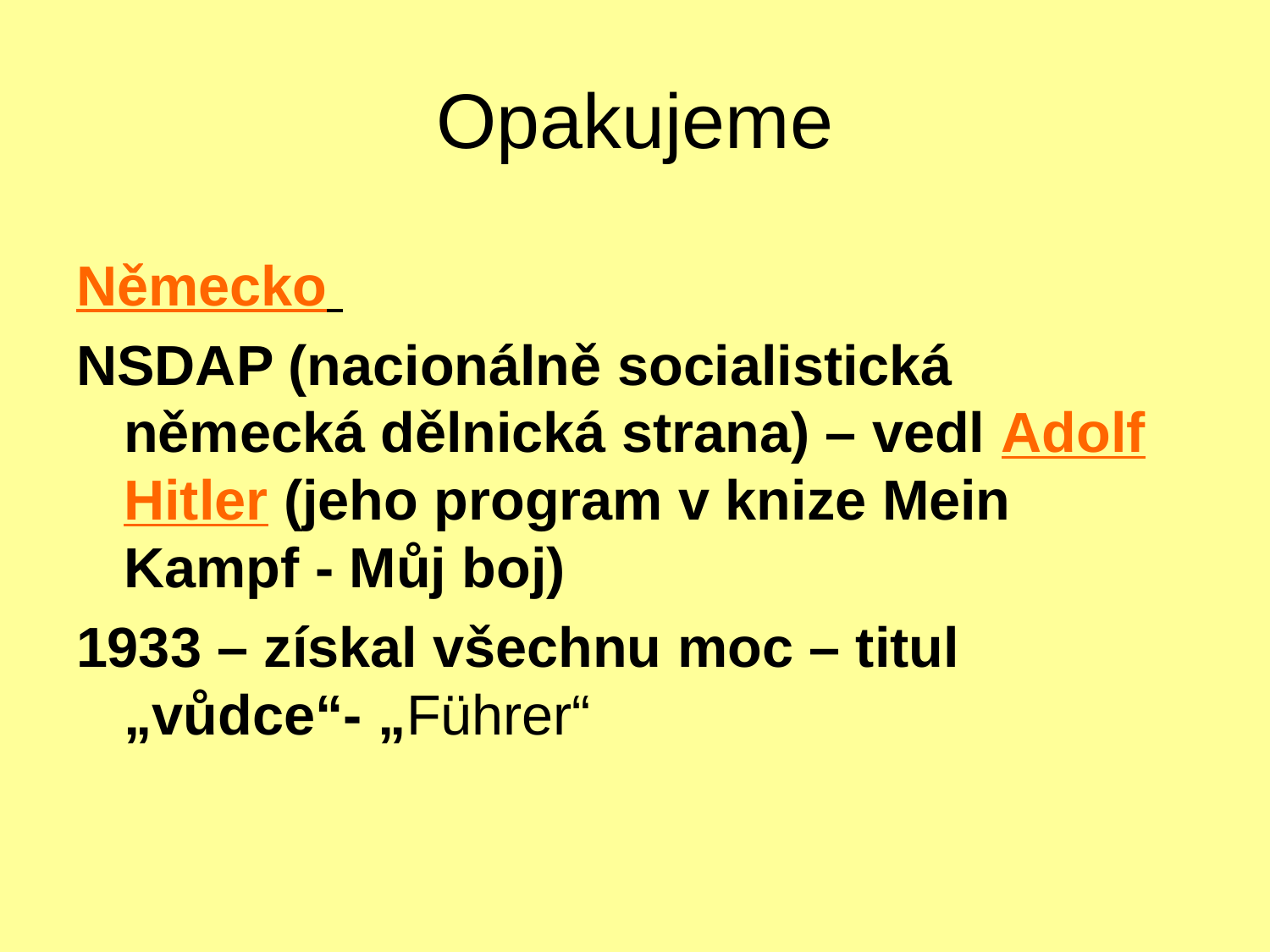

# Opakujeme
Německo
NSDAP (nacionálně socialistická německá dělnická strana) – vedl Adolf Hitler (jeho program v knize Mein Kampf - Můj boj)
1933 – získal všechnu moc – titul „vůdce“- „Führer“